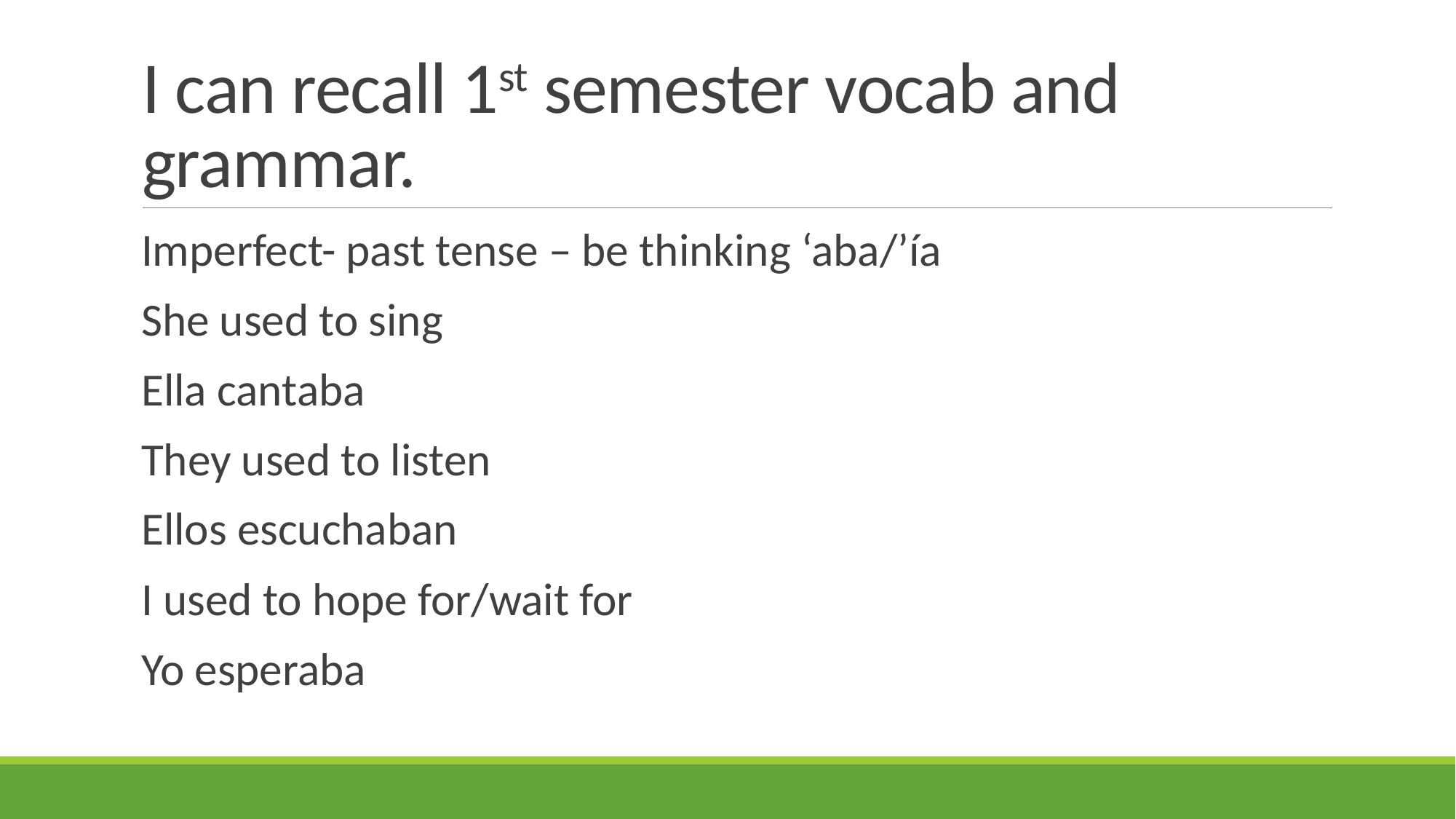

# I can recall 1st semester vocab and grammar.
Imperfect- past tense – be thinking ‘aba/’ía
She used to sing
Ella cantaba
They used to listen
Ellos escuchaban
I used to hope for/wait for
Yo esperaba